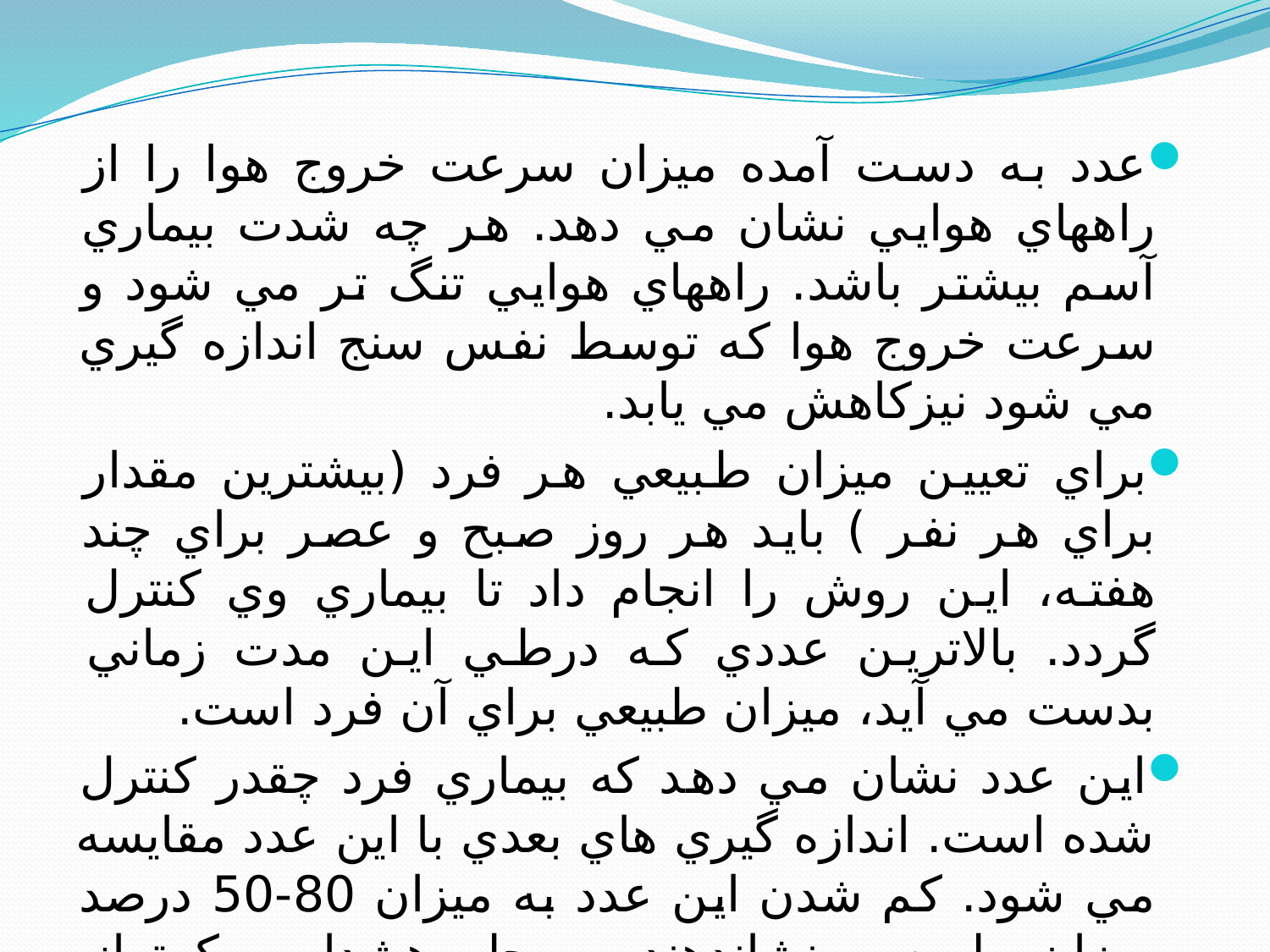

عدد به دست آمده ميزان سرعت خروج هوا را از راههاي هوايي نشان مي دهد. هر چه شدت بيماري آسم بيشتر باشد. راههاي هوايي تنگ تر مي شود و سرعت خروج هوا كه توسط نفس سنج اندازه گيري مي شود نيزكاهش مي يابد.
براي تعيين ميزان طبيعي هر فرد (بيشترين مقدار براي هر نفر ) بايد هر روز صبح و عصر براي چند هفته، اين روش را انجام داد تا بيماري وي كنترل گردد. بالاترين عددي كه درطي اين مدت زماني بدست مي آيد،‌ ميزان طبيعي براي آن فرد است.
اين عدد نشان مي دهد كه بيماري فرد چقدر كنترل شده است. اندازه گيري هاي بعدي با اين عدد مقايسه مي شود. كم شدن اين عدد به میزان 80-50 درصد ميزان طبيعي، نشاندهنده مرحله هشدار و كمتراز نصف ميزان طبيعي، نشانگر وخامت بيماري است.